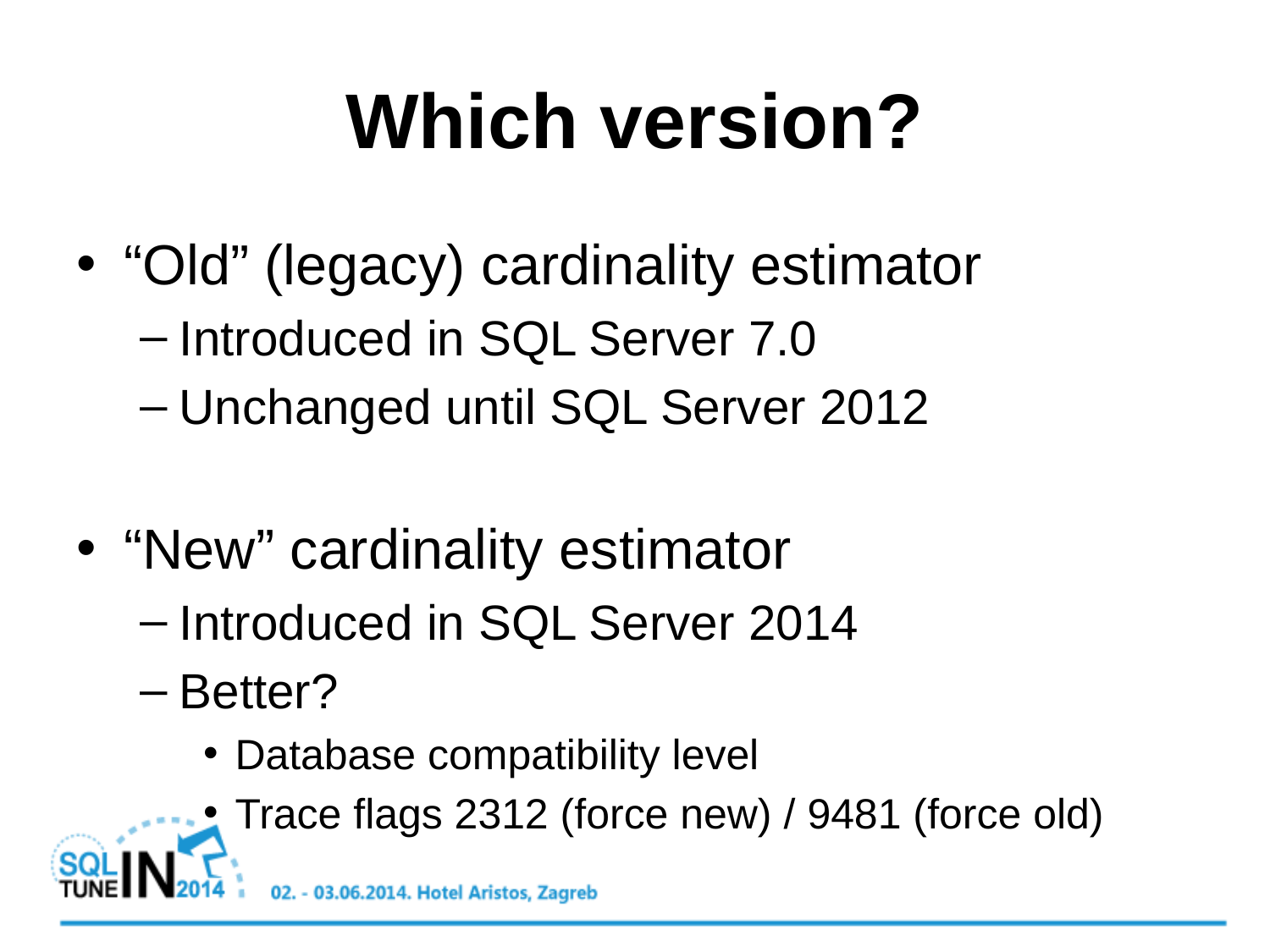

# Which version?
“Old” (legacy) cardinality estimator
Introduced in SQL Server 7.0
Unchanged until SQL Server 2012

“New” cardinality estimator
Introduced in SQL Server 2014
Better?
Database compatibility level
Trace flags 2312 (force new) / 9481 (force old)